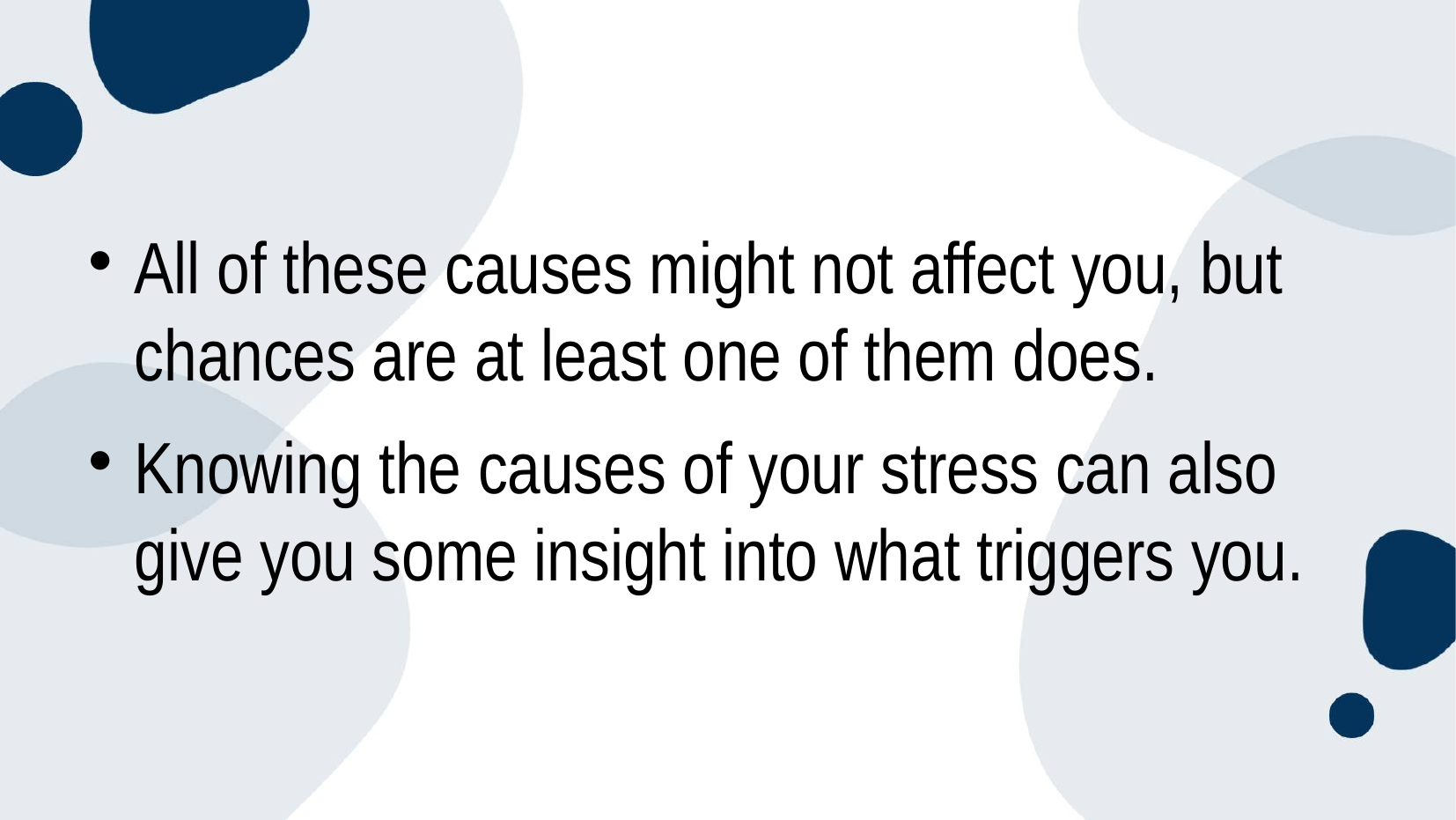

All of these causes might not affect you, but chances are at least one of them does.
Knowing the causes of your stress can also give you some insight into what triggers you.